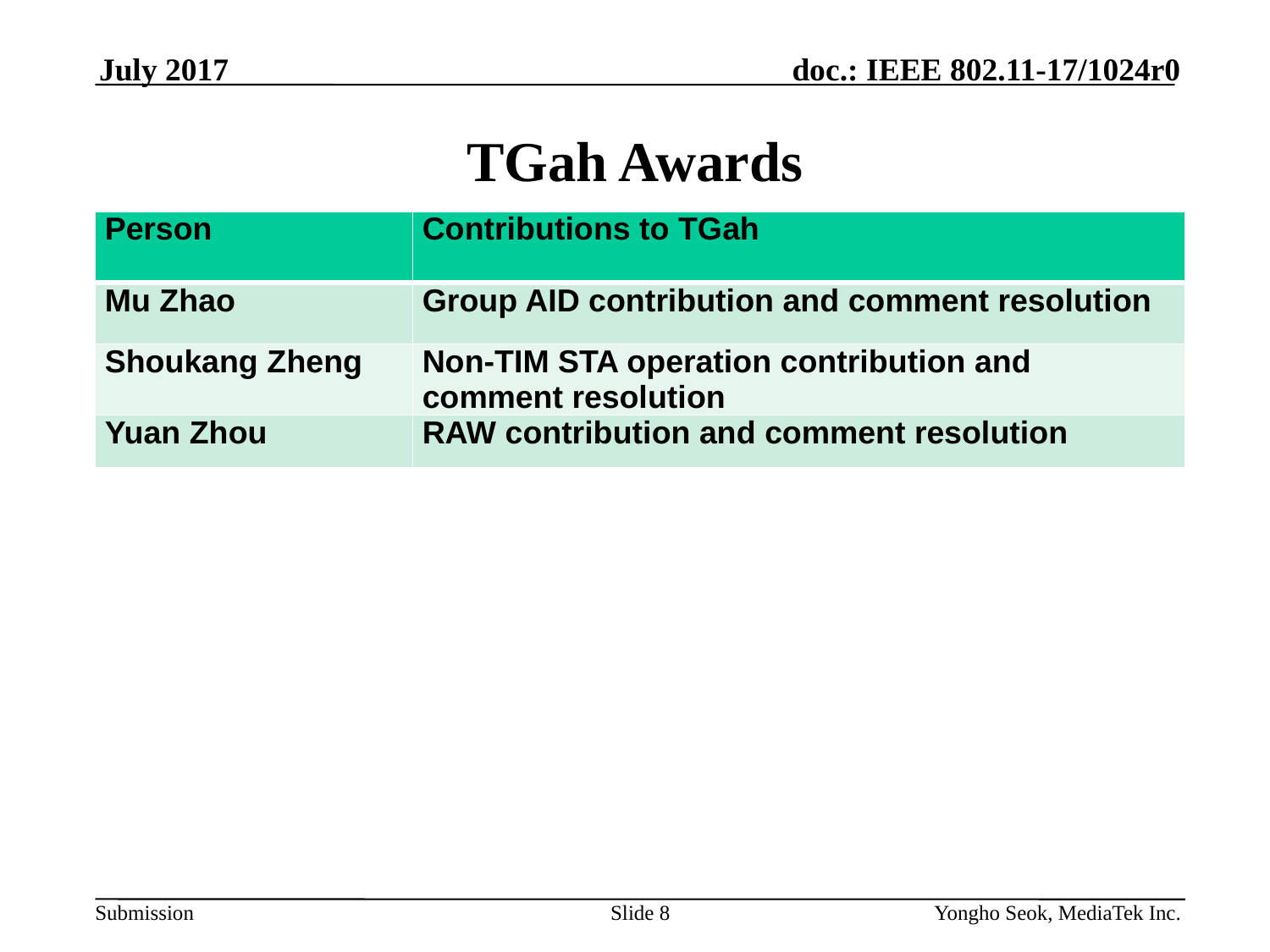

July 2017
# TGah Awards
| Person | Contributions to TGah |
| --- | --- |
| Mu Zhao | Group AID contribution and comment resolution |
| Shoukang Zheng | Non-TIM STA operation contribution and comment resolution |
| Yuan Zhou | RAW contribution and comment resolution |
Slide 8
Yongho Seok, MediaTek Inc.